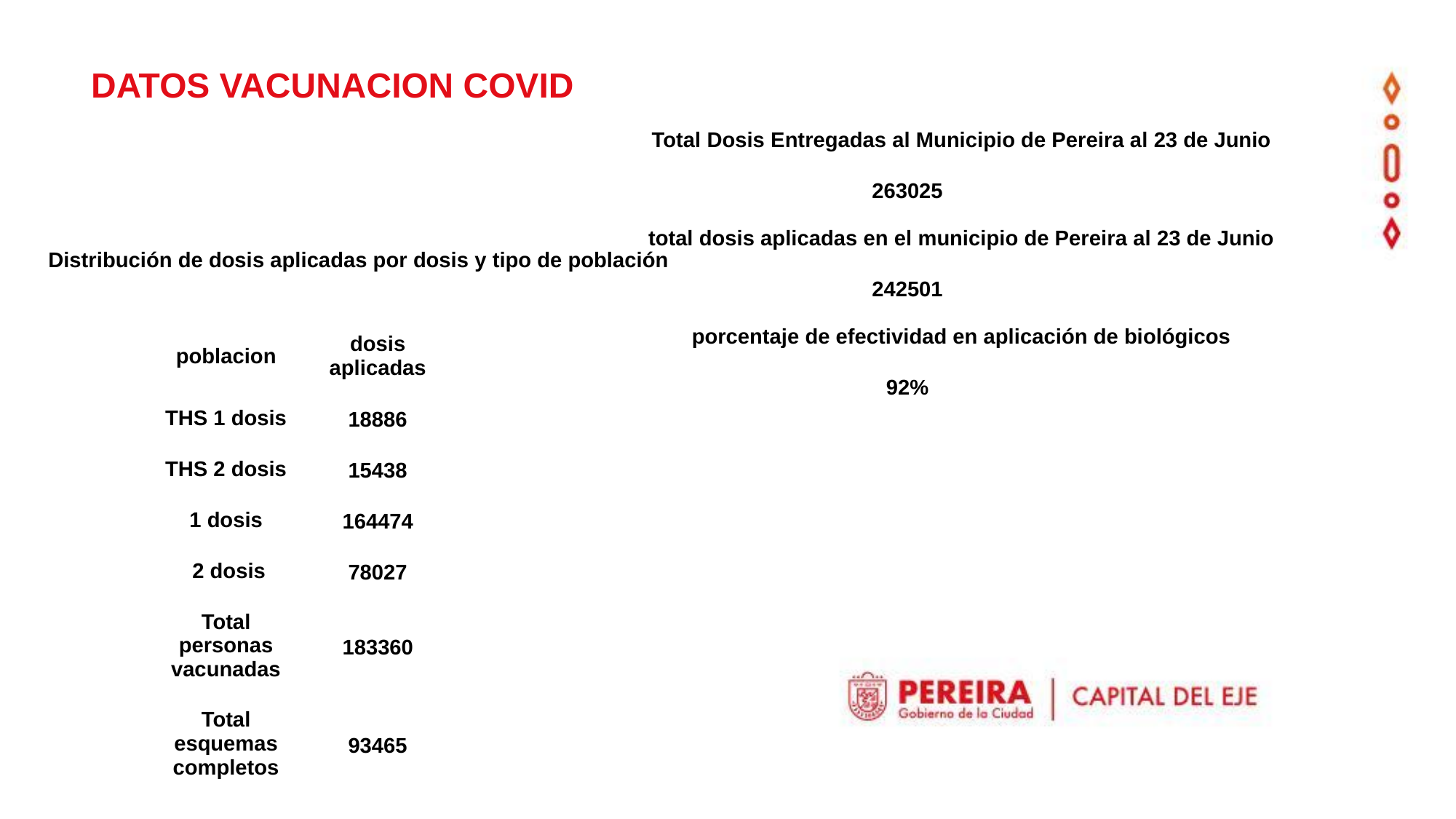

DATOS VACUNACION COVID
| Total Dosis Entregadas al Municipio de Pereira al 23 de Junio |  |  |
| --- | --- | --- |
|  | 263025 |  |
| total dosis aplicadas en el municipio de Pereira al 23 de Junio |  |  |
|  | 242501 |  |
| porcentaje de efectividad en aplicación de biológicos |  |  |
|  | 92% |  |
| Distribución de dosis aplicadas por dosis y tipo de población |  |  |  |
| --- | --- | --- | --- |
|  | poblacion | dosis aplicadas |  |
|  | THS 1 dosis | 18886 |  |
|  | THS 2 dosis | 15438 |  |
|  | 1 dosis | 164474 |  |
|  | 2 dosis | 78027 |  |
|  | Total personas vacunadas | 183360 |  |
|  | Total esquemas completos | 93465 |  |